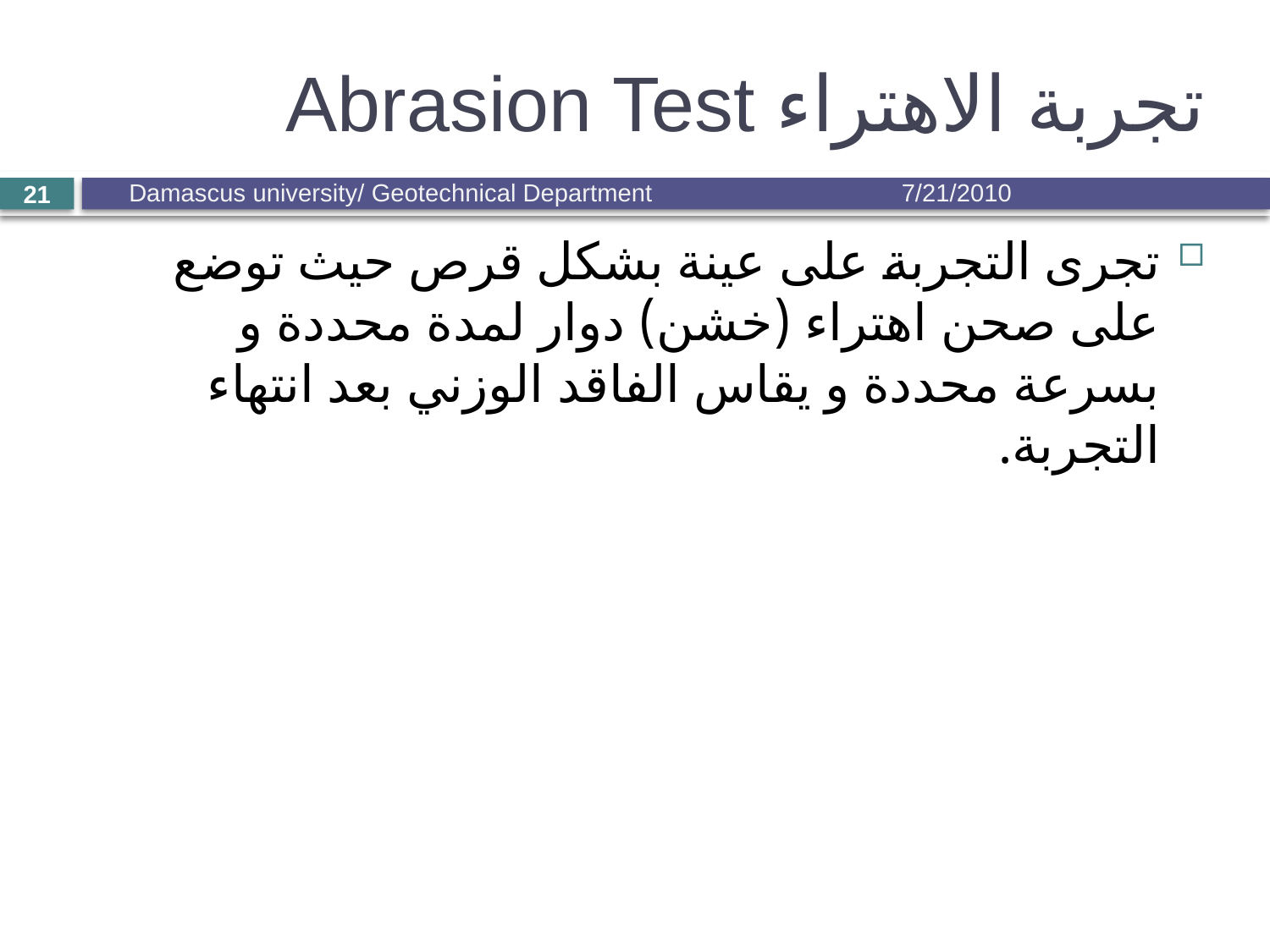

# تجربة الاهتراء Abrasion Test
Damascus university/ Geotechnical Department
7/21/2010
21
تجرى التجربة على عينة بشكل قرص حيث توضع على صحن اهتراء (خشن) دوار لمدة محددة و بسرعة محددة و يقاس الفاقد الوزني بعد انتهاء التجربة.